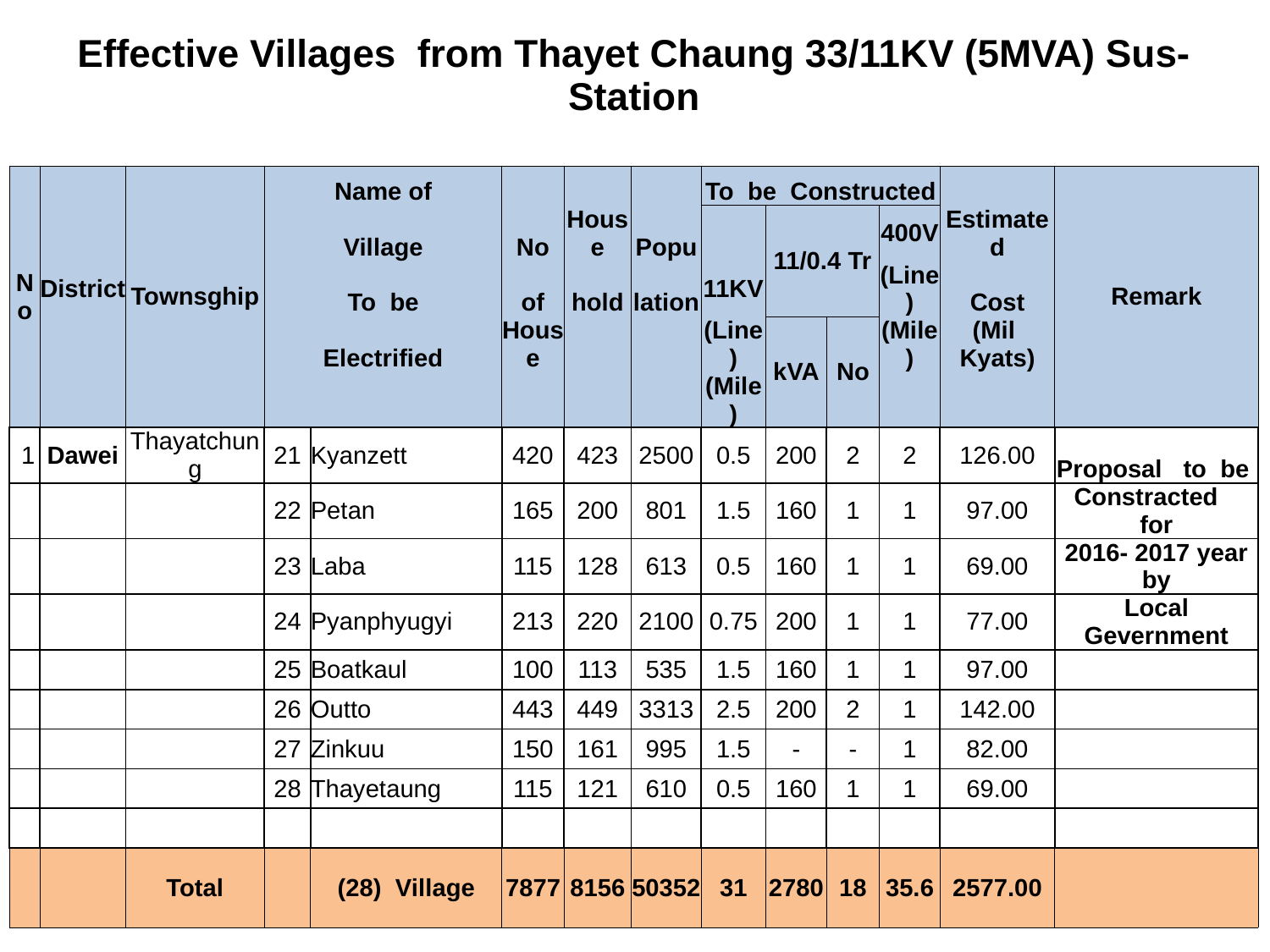

| Effective Villages from Thayet Chaung 33/11KV (5MVA) Sus- Station |  |  |  |  |  |  |  |  |  |  |  |  |  |
| --- | --- | --- | --- | --- | --- | --- | --- | --- | --- | --- | --- | --- | --- |
|  |  |  |  |  |  |  |  |  |  |  |  |  |  |
| No |  | Townsghip | Name of |  |  |  |  | To be Constructed |  |  |  |  | Remark |
|  |  |  | Village |  | No | House | Popu |  | 11/0.4 Tr |  | 400V | Estimated |  |
|  | District |  | To be |  | of | hold | lation | 11KV |  |  | (Line) | Cost |  |
|  |  |  | Electrified |  | House |  |  | (Line) | kVA | No | (Mile) | (Mil Kyats) |  |
|  |  |  |  |  |  |  |  | (Mile) |  |  |  |  |  |
| 1 | Dawei | Thayatchung | 21 | Kyanzett | 420 | 423 | 2500 | 0.5 | 200 | 2 | 2 | 126.00 | Proposal to be |
|  |  |  | 22 | Petan | 165 | 200 | 801 | 1.5 | 160 | 1 | 1 | 97.00 | Constracted for |
|  |  |  | 23 | Laba | 115 | 128 | 613 | 0.5 | 160 | 1 | 1 | 69.00 | 2016- 2017 year by |
|  |  |  | 24 | Pyanphyugyi | 213 | 220 | 2100 | 0.75 | 200 | 1 | 1 | 77.00 | Local Gevernment |
|  |  |  | 25 | Boatkaul | 100 | 113 | 535 | 1.5 | 160 | 1 | 1 | 97.00 |  |
|  |  |  | 26 | Outto | 443 | 449 | 3313 | 2.5 | 200 | 2 | 1 | 142.00 |  |
|  |  |  | 27 | Zinkuu | 150 | 161 | 995 | 1.5 | - | - | 1 | 82.00 |  |
|  |  |  | 28 | Thayetaung | 115 | 121 | 610 | 0.5 | 160 | 1 | 1 | 69.00 |  |
|  |  |  |  |  |  |  |  |  |  |  |  |  |  |
|  |  | Total |  | (28) Village | 7877 | 8156 | 50352 | 31 | 2780 | 18 | 35.6 | 2577.00 |  |
|  |  |  |  |  |  |  |  |  |  |  |  |  |  |
22